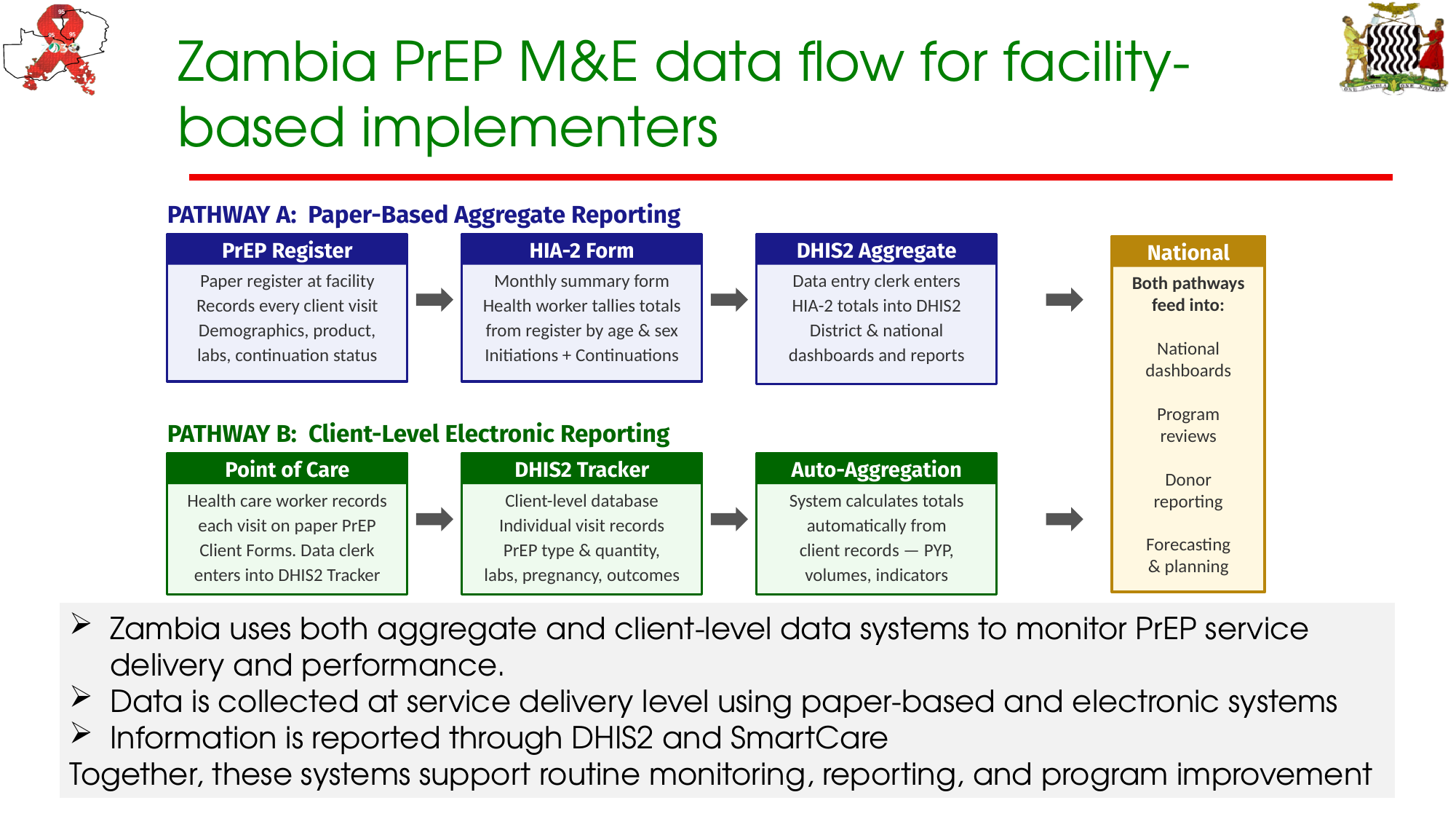

Zambia PrEP M&E data flow for facility-based implementers
PATHWAY A:  Paper-Based Aggregate Reporting

PrEP Register

HIA-2 Form

DHIS2 Aggregate

National
Partners
Paper register at facility
Records every client visit
Demographics, product,
labs, continuation status
Monthly summary form
Health worker tallies totals
from register by age & sex
Initiations + Continuations
Data entry clerk enters
HIA-2 totals into DHIS2
District & national
dashboards and reports
Both pathways
feed into:

National
dashboards

Program
reviews

Donor
reporting

Forecasting
& planning

PATHWAY B:  Client-Level Electronic Reporting

Point of Care

DHIS2 Tracker

Auto-Aggregation
Health care worker records
each visit on paper PrEP
Client Forms. Data clerk
enters into DHIS2 Tracker

Client-level database
Individual visit records
PrEP type & quantity,
labs, pregnancy, outcomes
System calculates totals
automatically from
client records — PYP,
volumes, indicators

Zambia uses both aggregate and client-level data systems to monitor PrEP service delivery and performance.
Data is collected at service delivery level using paper-based and electronic systems
Information is reported through DHIS2 and SmartCare
Together, these systems support routine monitoring, reporting, and program improvement